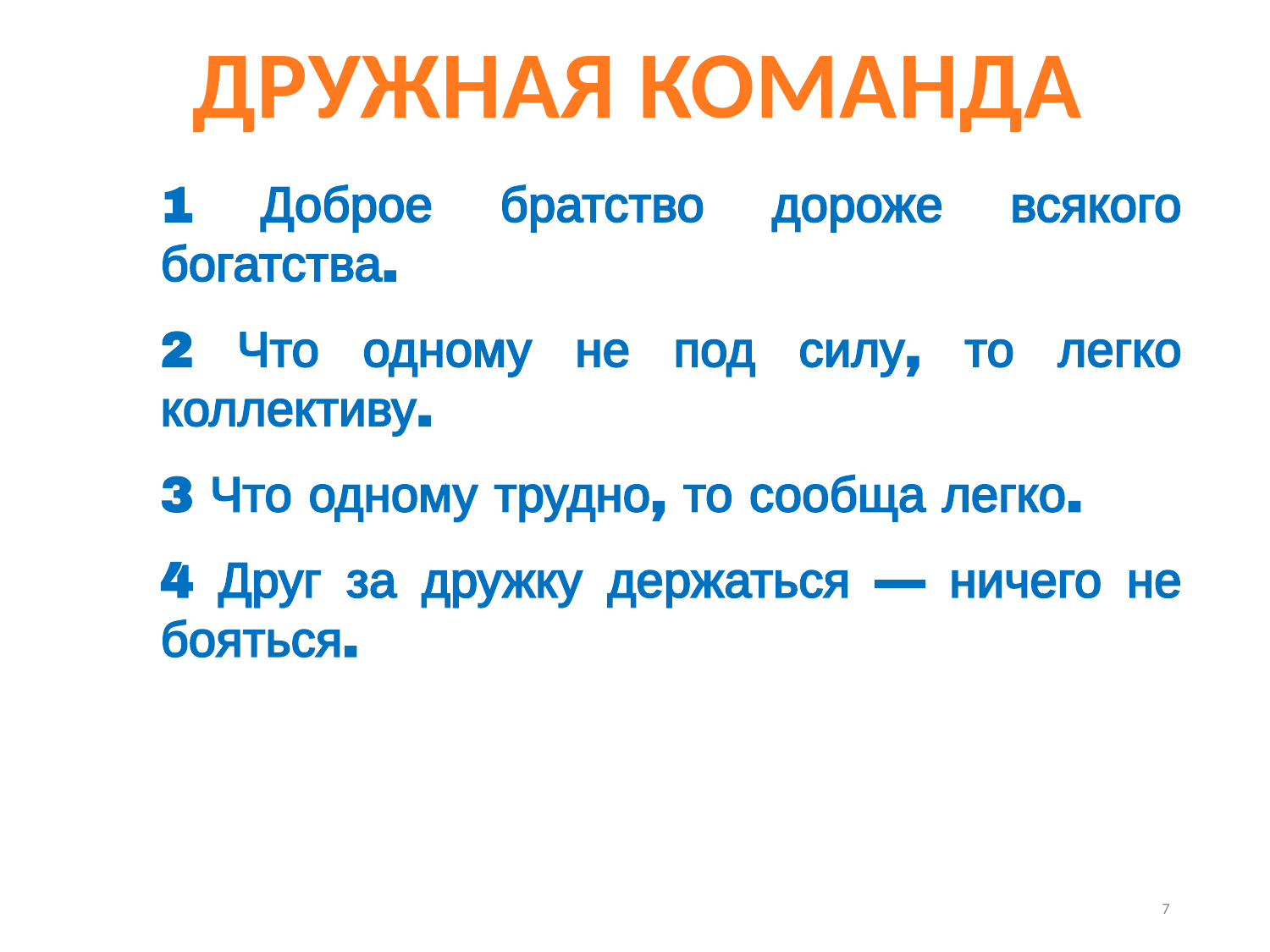

ДРУЖНАЯ КОМАНДА
1 Доброе братство дороже всякого богатства.
2 Что одному не под силу, то легко коллективу.
3 Что одному трудно, то сообща легко.
4 Друг за дружку держаться — ничего не бояться.
7